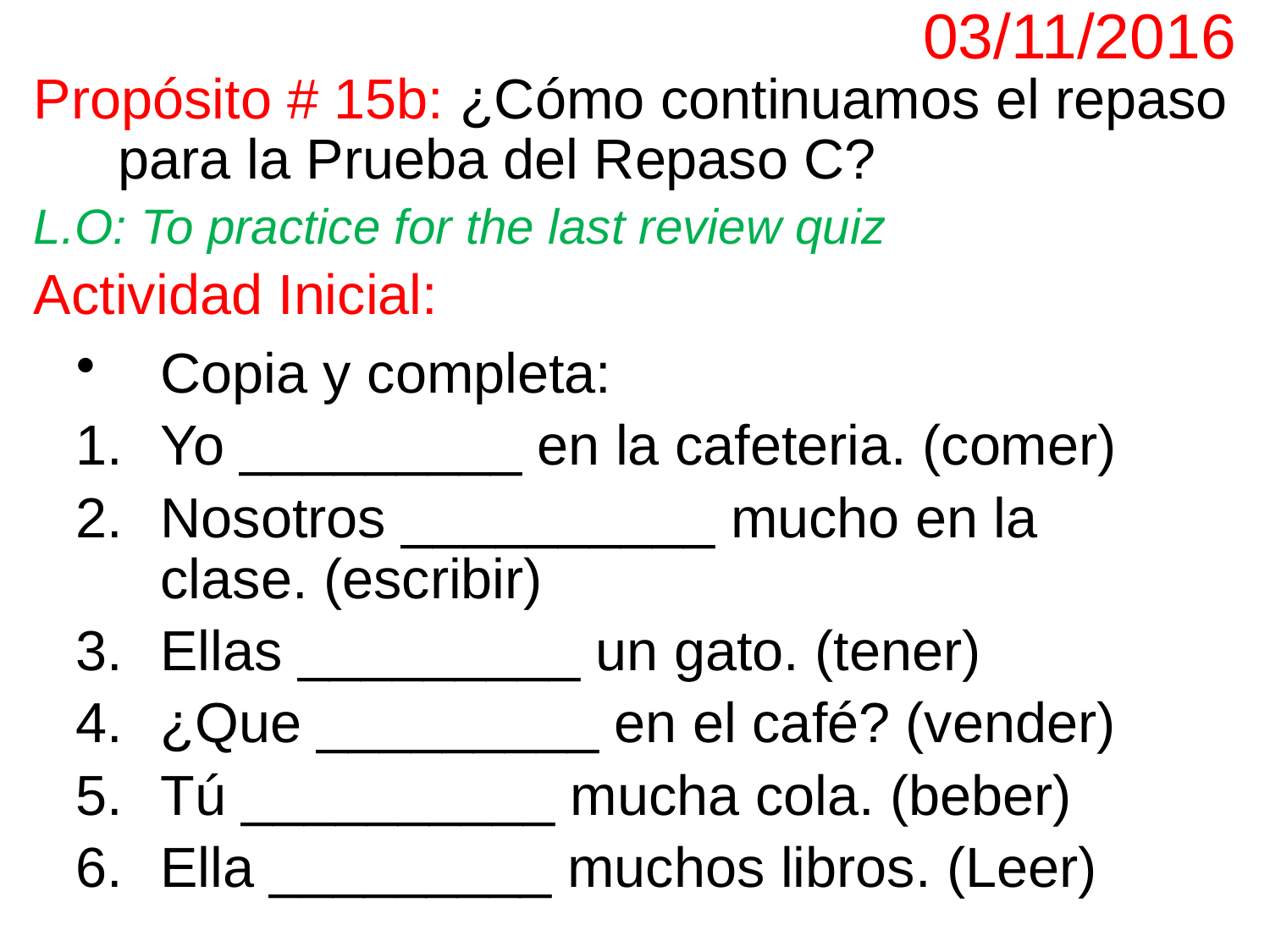

03/11/2016
Propósito # 15b: ¿Cómo continuamos el repaso para la Prueba del Repaso C?
L.O: To practice for the last review quiz
Actividad Inicial:
Copia y completa:
Yo _________ en la cafeteria. (comer)
Nosotros __________ mucho en la clase. (escribir)
Ellas _________ un gato. (tener)
¿Que _________ en el café? (vender)
Tú __________ mucha cola. (beber)
Ella _________ muchos libros. (Leer)